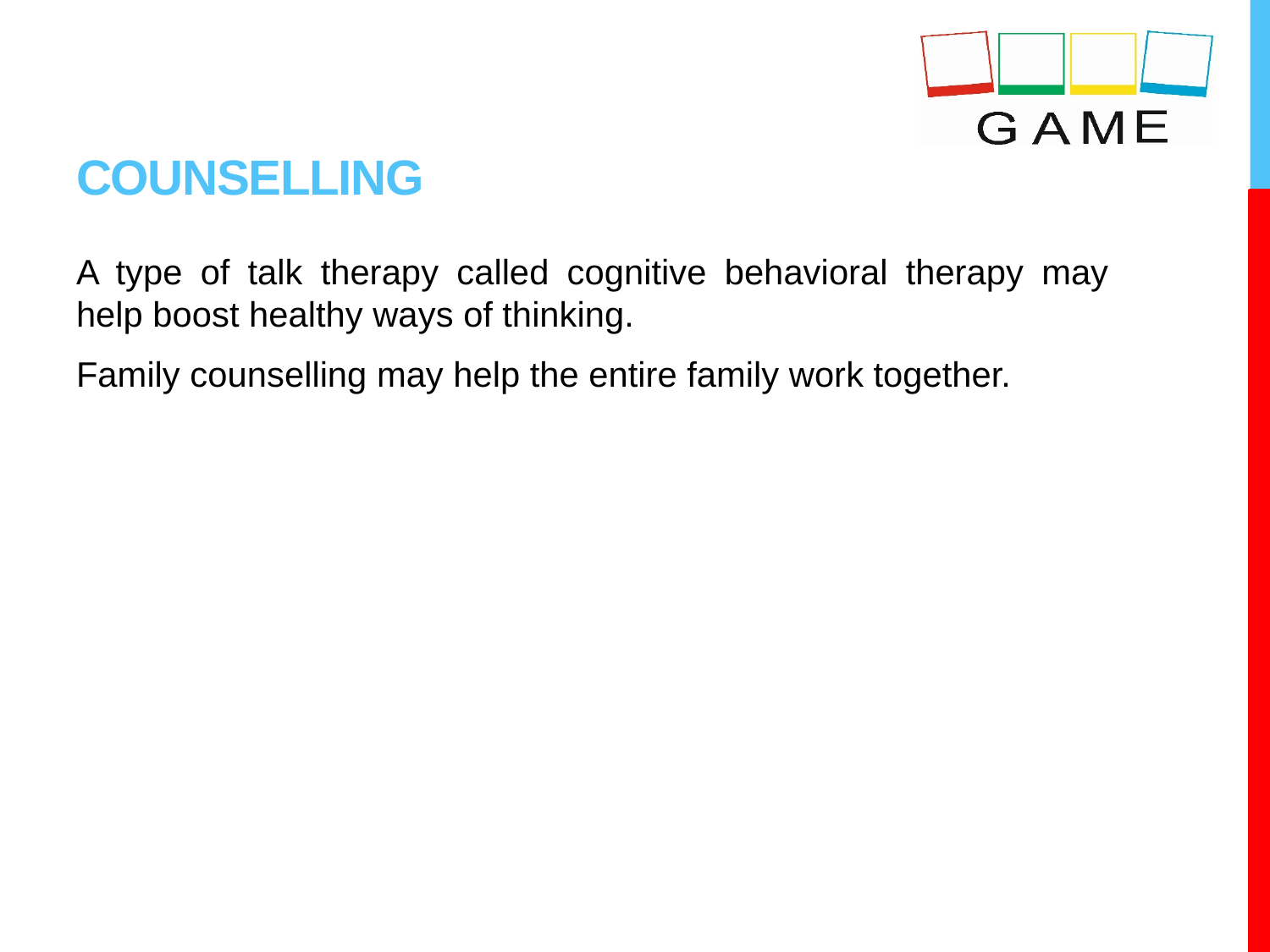

# Counselling
A type of talk therapy called cognitive behavioral therapy may help boost healthy ways of thinking.
Family counselling may help the entire family work together.